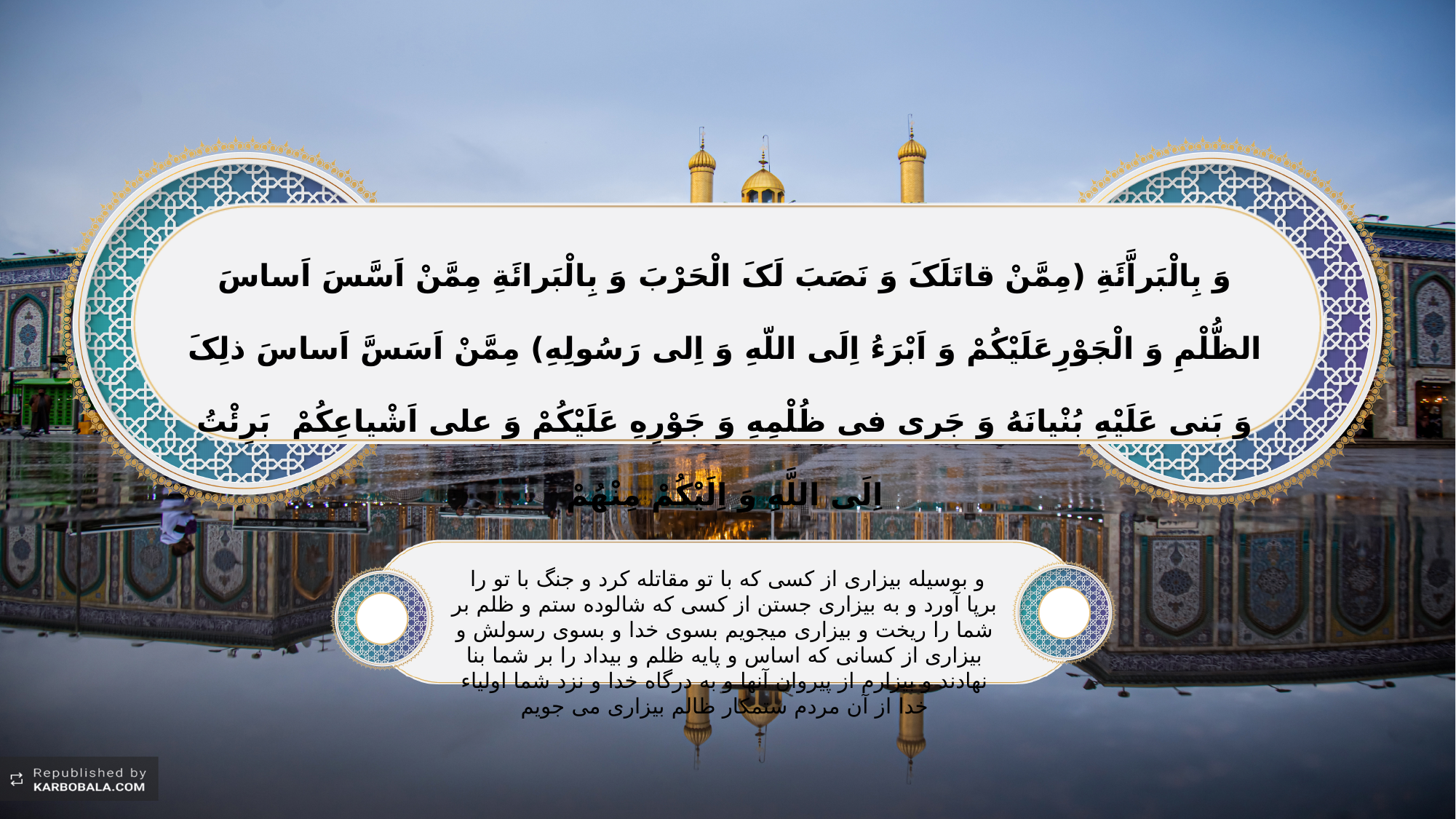

وَ بِالْبَراَّئَةِ (مِمَّنْ قاتَلَکَ وَ نَصَبَ لَکَ الْحَرْبَ وَ بِالْبَرائَةِ مِمَّنْ اَسَّسَ اَساسَ الظُّلْمِ وَ الْجَوْرِعَلَیْکُمْ وَ اَبْرَءُ اِلَی اللّهِ وَ اِلی رَسُولِهِ) مِمَّنْ اَسَسَّ اَساسَ ذلِکَ وَ بَنی عَلَیْهِ بُنْیانَهُ وَ جَری فی ظُلْمِهِ وَ جَوْرِهِ عَلَیْکُمْ وَ علی اَشْیاعِکُمْ  بَرِئْتُ اِلَی اللَّهِ وَ اِلَیْکُمْ مِنْهُمْ
 و بوسیله بیزاری از کسی که با تو مقاتله کرد و جنگ با تو را برپا آورد و به بیزاری جستن از کسی که شالوده ستم و ظلم بر شما را ریخت و بیزاری میجویم بسوی خدا و بسوی رسولش و بیزاری از کسانی که اساس و پایه ظلم و بیداد را بر شما بنا نهادند و بیزارم از پیروان آنها و به درگاه خدا و نزد شما اولیاء خدا از آن مردم ستمکار ظالم بیزاری می‏ جویم